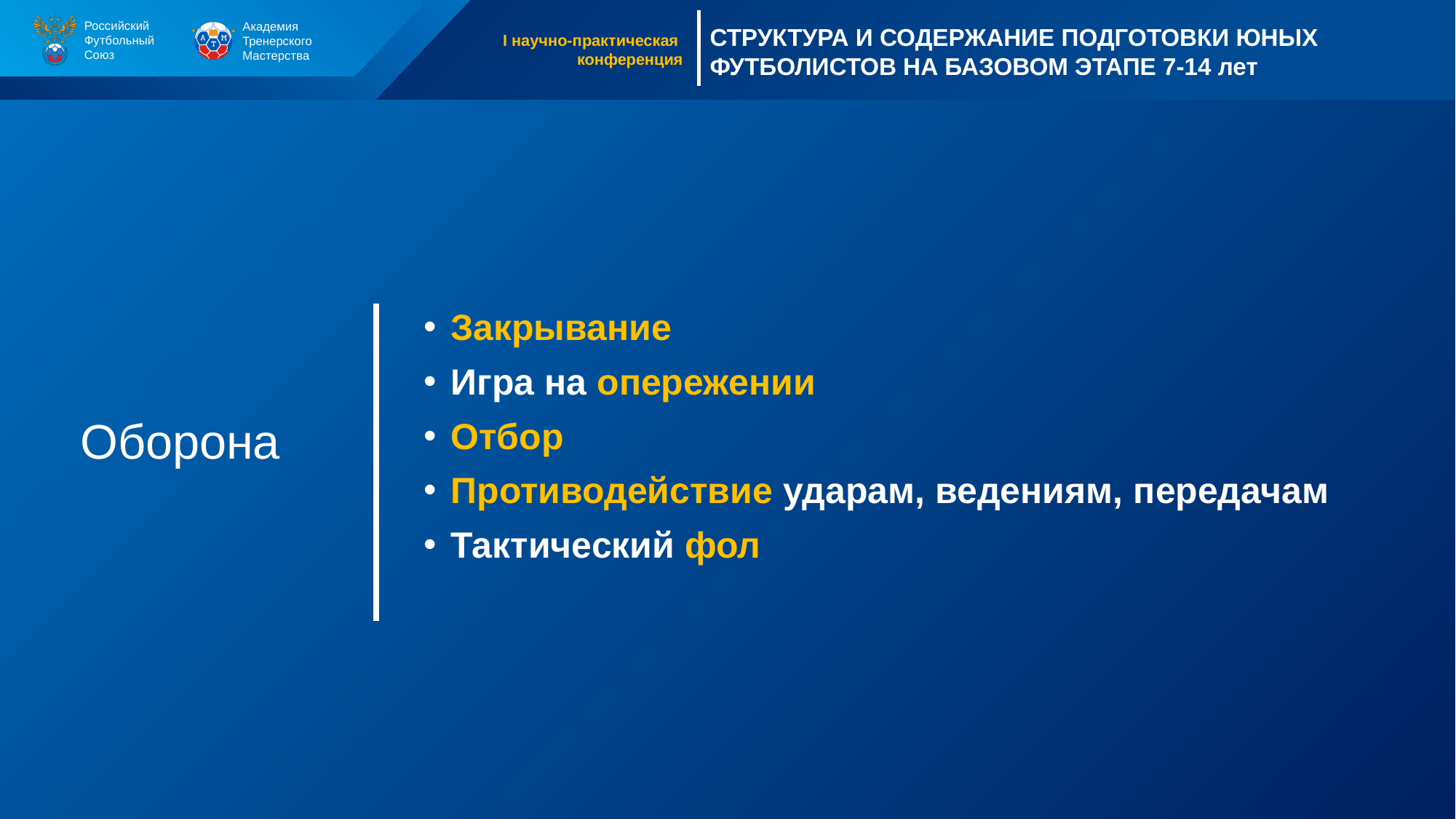

# Оборона
Закрывание
Игра на опережении
Отбор
Противодействие ударам, ведениям, передачам
Тактический фол